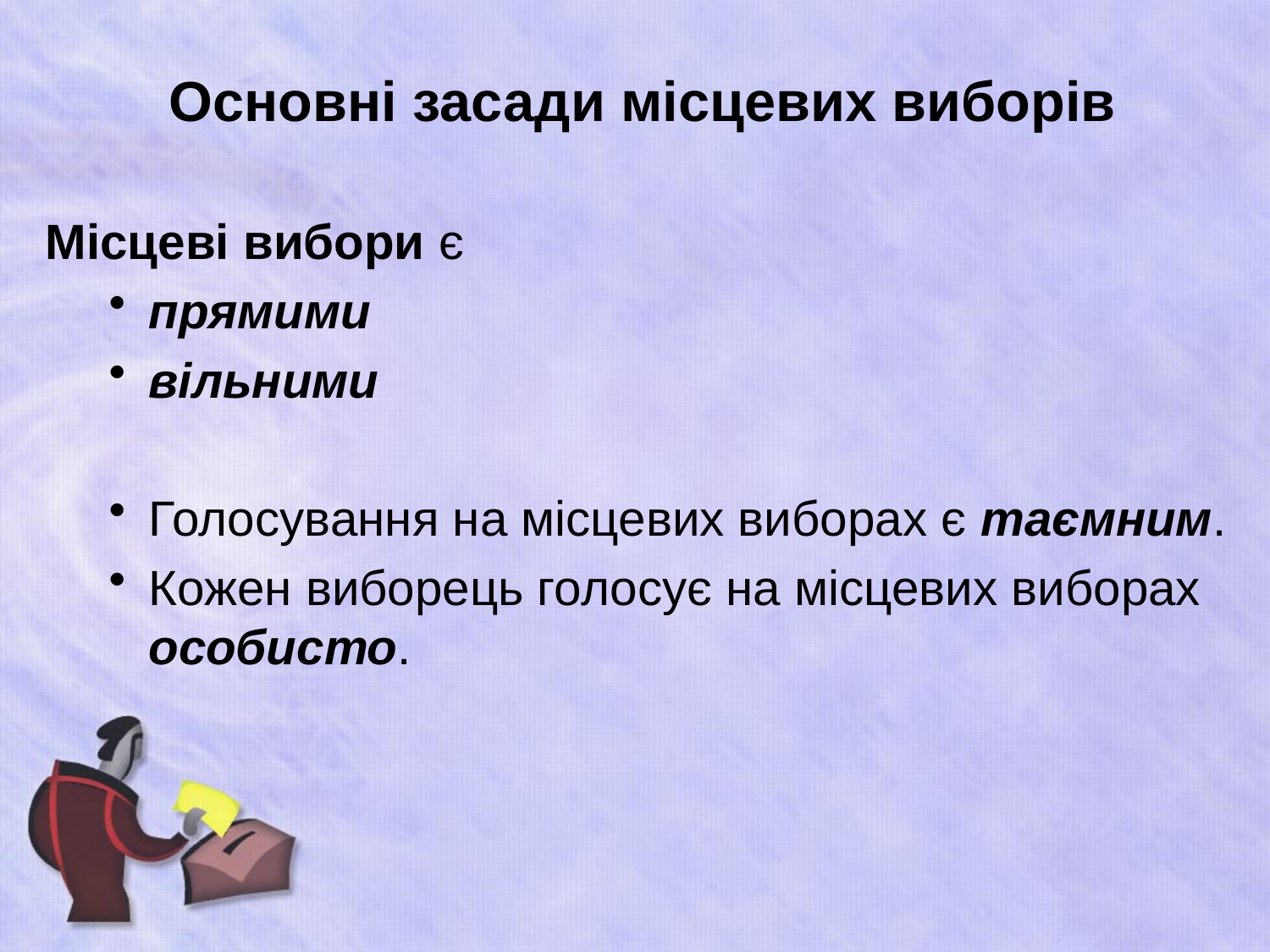

# Основні засади місцевих виборів

Місцеві вибори є
прямими
вільними

Голосування на місцевих виборах є таємним.
Кожен виборець голосує на місцевих виборах особисто.